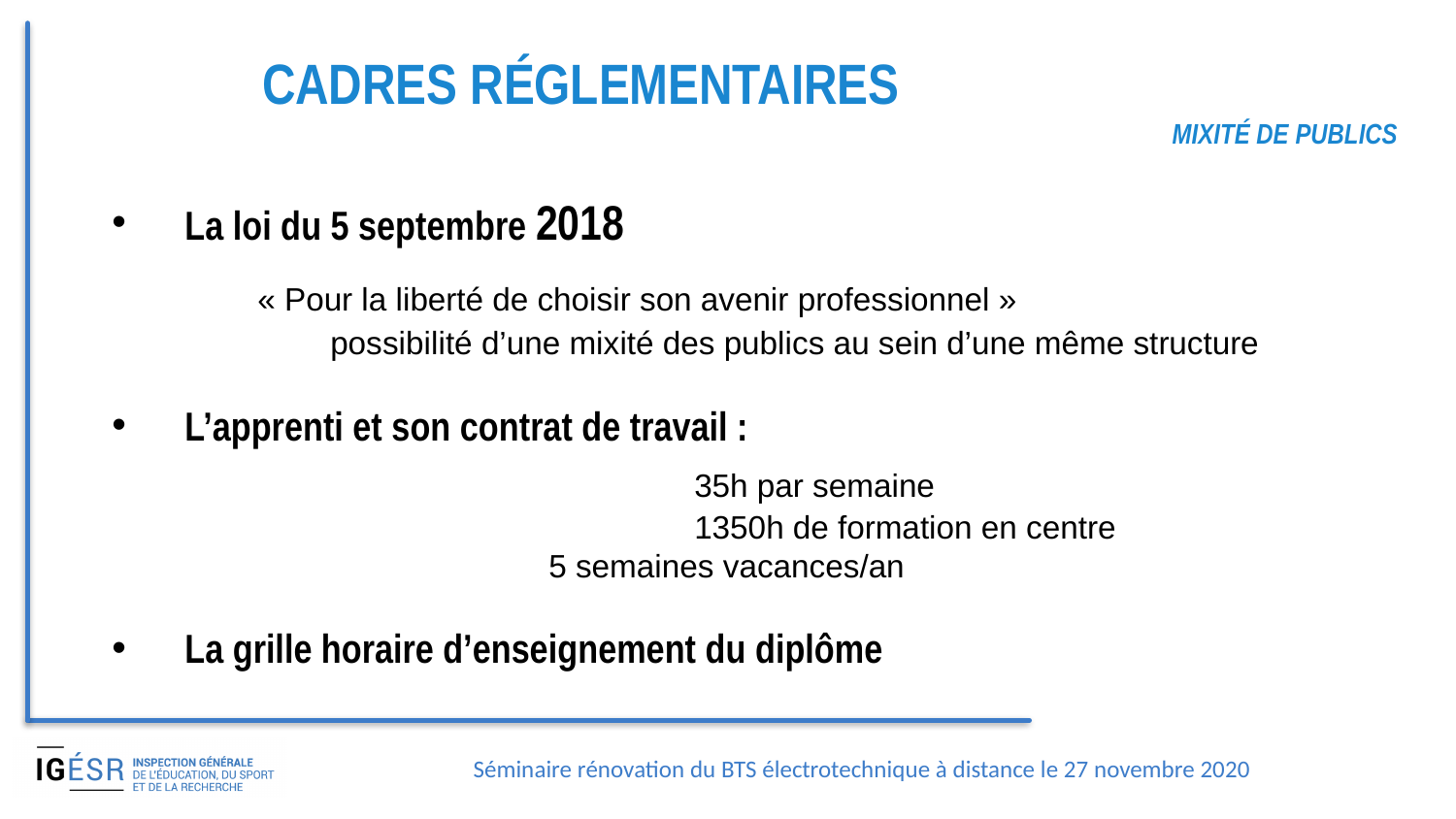

Cadres réglementaires
Mixité de publics
La loi du 5 septembre 2018
	« Pour la liberté de choisir son avenir professionnel »
	possibilité d’une mixité des publics au sein d’une même structure

L’apprenti et son contrat de travail :
				35h par semaine
				1350h de formation en centre
		5 semaines vacances/an

La grille horaire d’enseignement du diplôme